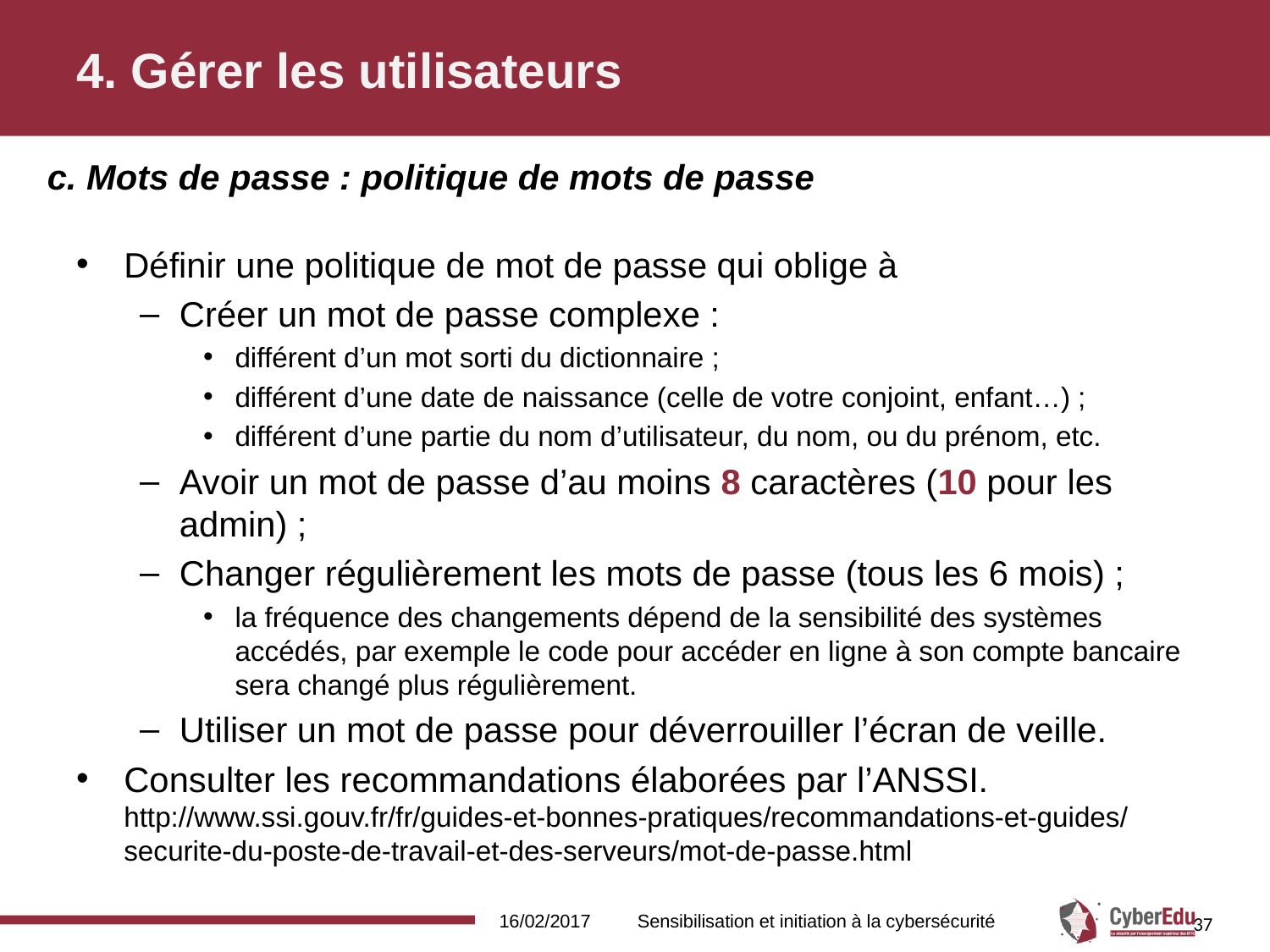

# 4. Gérer les utilisateurs
c. Mots de passe : politique de mots de passe
Définir une politique de mot de passe qui oblige à
Créer un mot de passe complexe :
différent d’un mot sorti du dictionnaire ;
différent d’une date de naissance (celle de votre conjoint, enfant…) ;
différent d’une partie du nom d’utilisateur, du nom, ou du prénom, etc.
Avoir un mot de passe d’au moins 8 caractères (10 pour les admin) ;
Changer régulièrement les mots de passe (tous les 6 mois) ;
la fréquence des changements dépend de la sensibilité des systèmes accédés, par exemple le code pour accéder en ligne à son compte bancaire sera changé plus régulièrement.
Utiliser un mot de passe pour déverrouiller l’écran de veille.
Consulter les recommandations élaborées par l’ANSSI. http://www.ssi.gouv.fr/fr/guides-et-bonnes-pratiques/recommandations-et-guides/securite-du-poste-de-travail-et-des-serveurs/mot-de-passe.html
16/02/2017
Sensibilisation et initiation à la cybersécurité